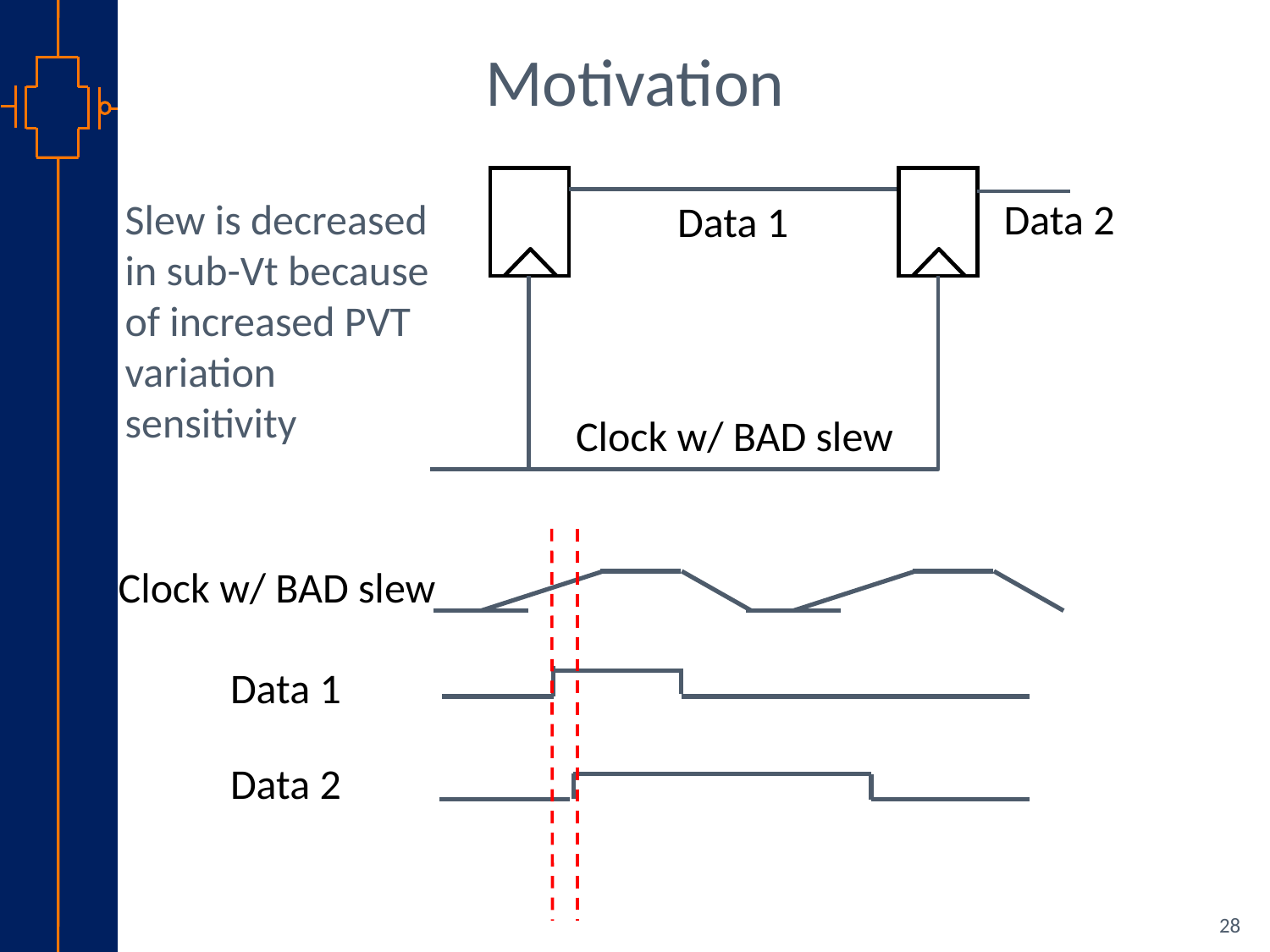

Motivation

Slew is decreased in sub-Vt because of increased PVT variation sensitivity
Data 2
Data 1
Clock w/ BAD slew
Clock w/ BAD slew

Data 1

Data 2

28